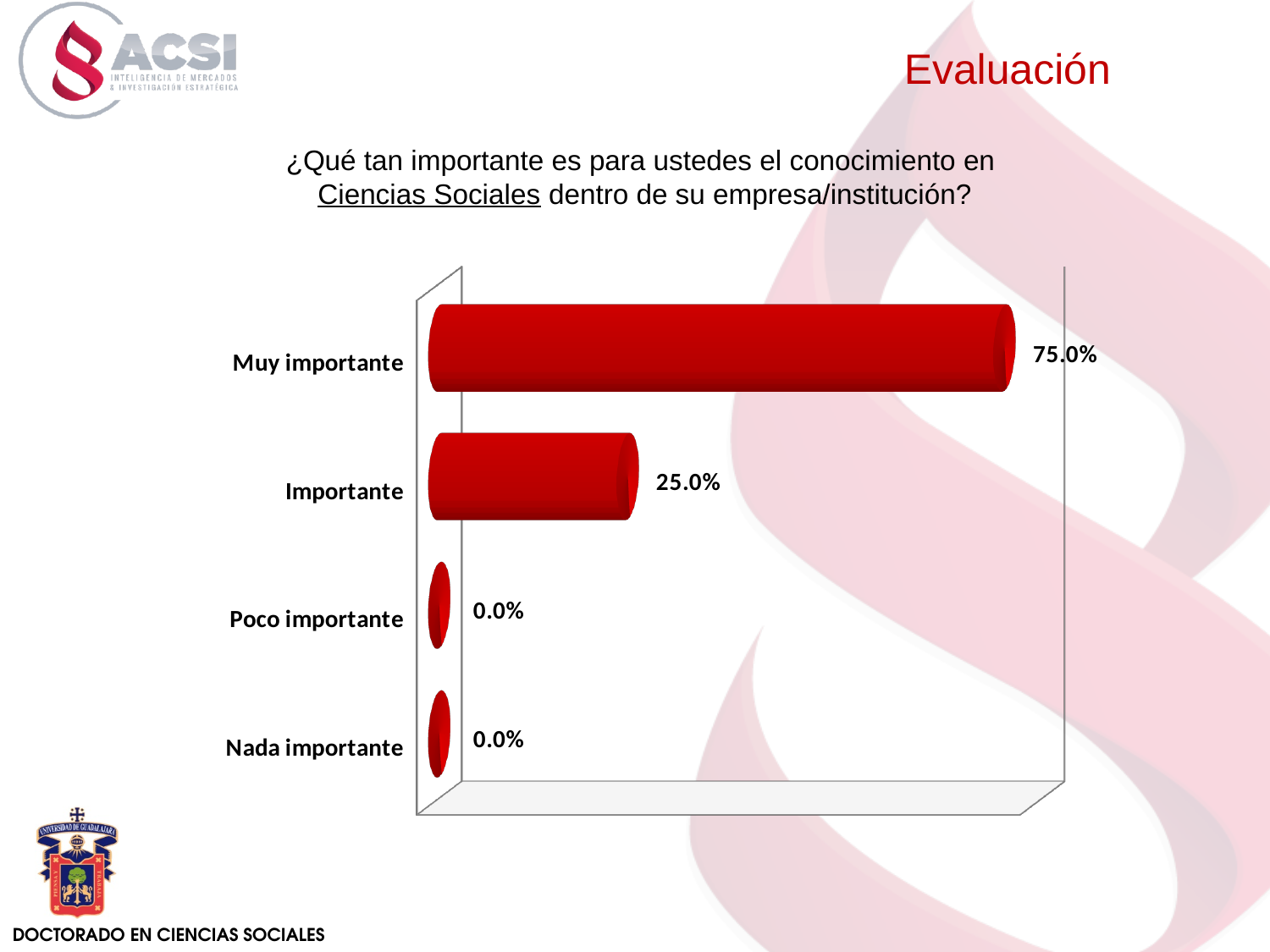

Evaluación
¿Qué tan importante es para ustedes el conocimiento en
Ciencias Sociales dentro de su empresa/institución?

[unsupported chart]